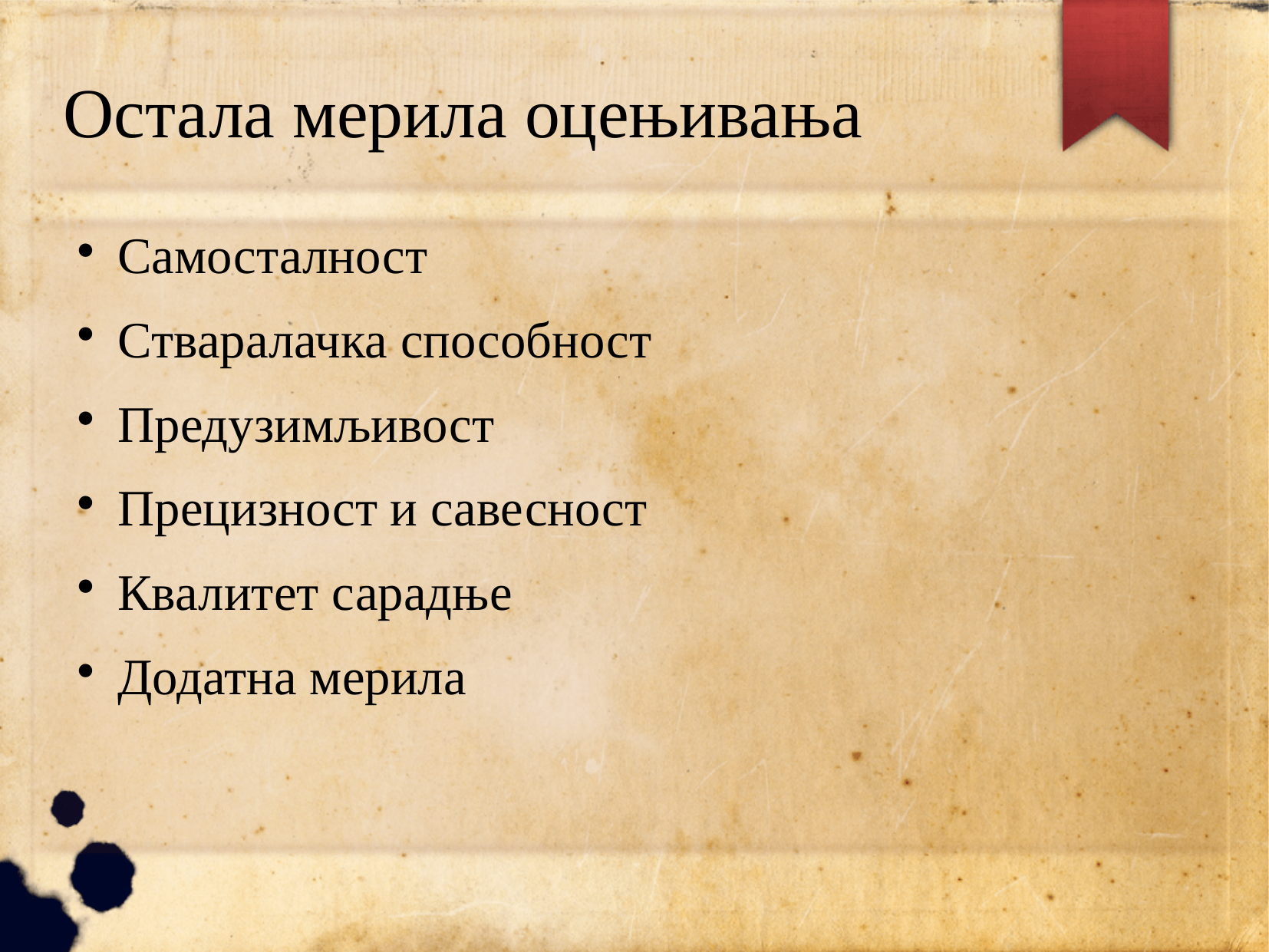

# Остала мерила оцењивања
Самосталност
Стваралачка способност
Предузимљивост
Прецизност и савесност
Квалитет сарадње
Додатна мерила